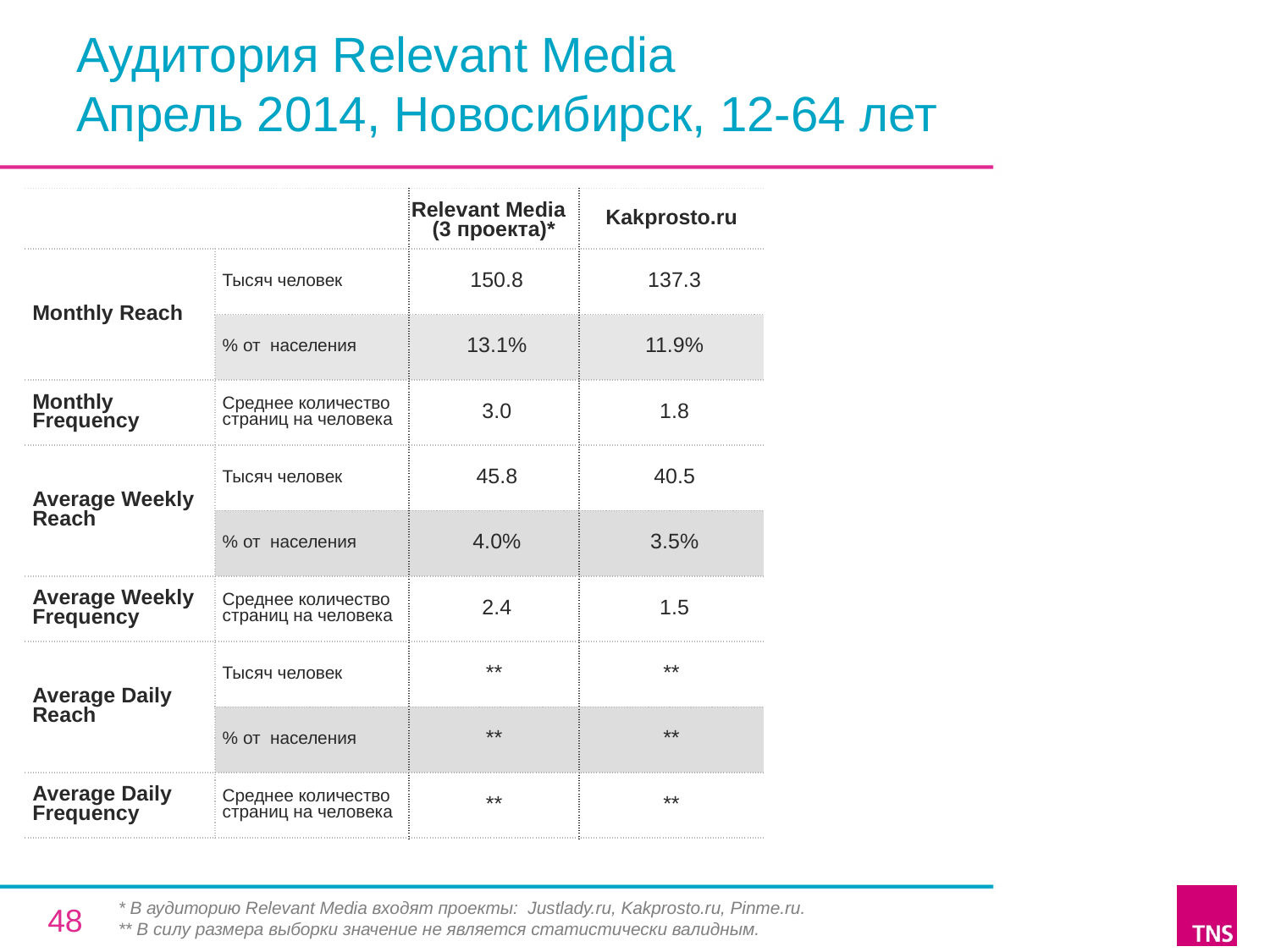

# Аудитория Relevant Media Апрель 2014, Новосибирск, 12-64 лет
|  |  | Relevant Media (3 проекта)\* | Kakprosto.ru |
| --- | --- | --- | --- |
| Monthly Reach | Тысяч человек | 150.8 | 137.3 |
|  | % от населения | 13.1% | 11.9% |
| Monthly Frequency | Среднее количество страниц на человека | 3.0 | 1.8 |
| Average Weekly Reach | Тысяч человек | 45.8 | 40.5 |
|  | % от населения | 4.0% | 3.5% |
| Average Weekly Frequency | Среднее количество страниц на человека | 2.4 | 1.5 |
| Average Daily Reach | Тысяч человек | \*\* | \*\* |
|  | % от населения | \*\* | \*\* |
| Average Daily Frequency | Среднее количество страниц на человека | \*\* | \*\* |
* В аудиторию Relevant Media входят проекты:  Justlady.ru, Kakprosto.ru, Pinme.ru.
** В силу размера выборки значение не является статистически валидным.
48